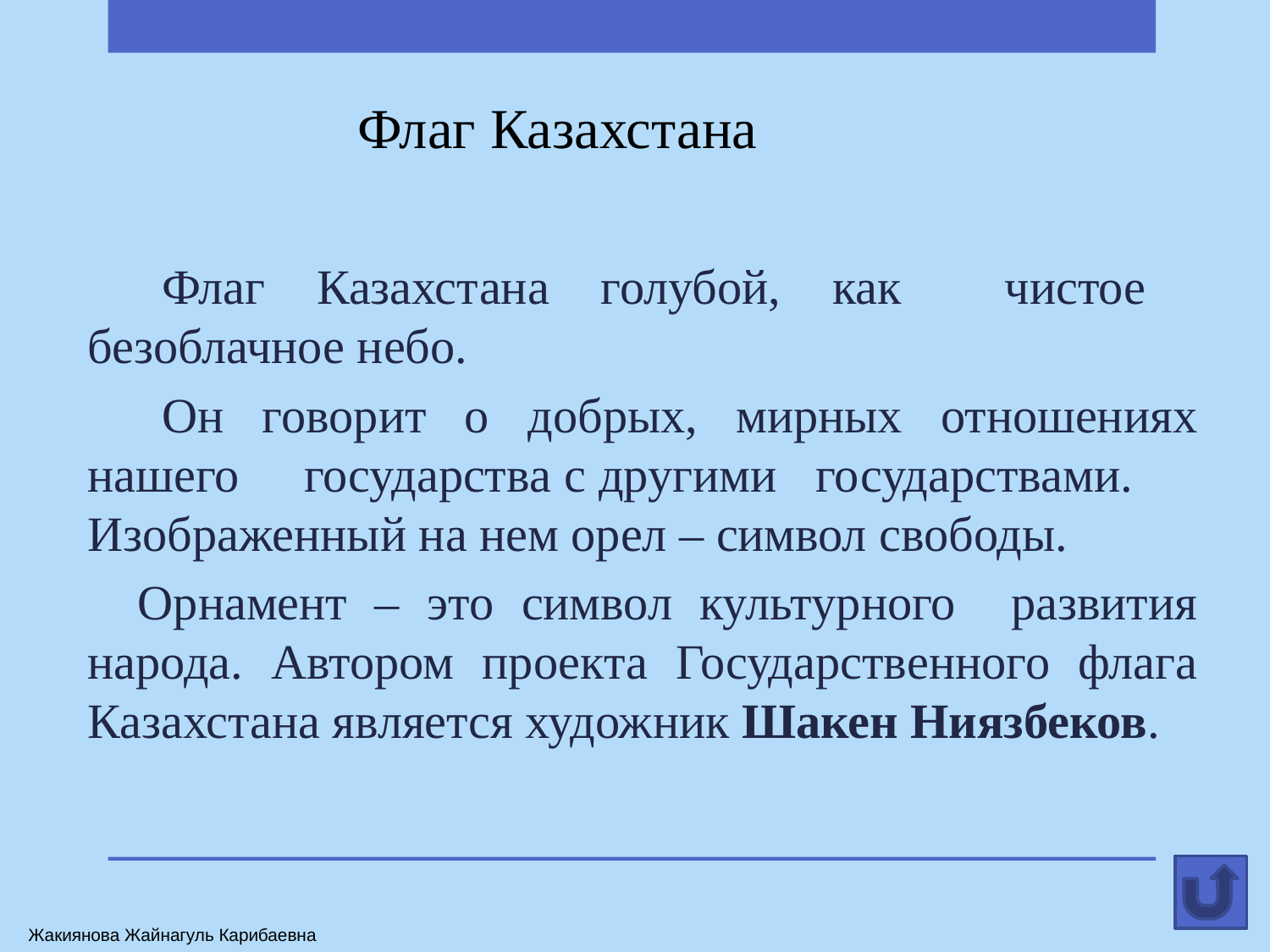

# Флаг Казахстана
Флаг Казахстана голубой, как  чистое  безоблачное небо.
Он говорит о добрых, мирных отношениях нашего     государства с другими   государствами.      Изображенный на нем орел – символ свободы.
Орнамент – это символ культурного  развития народа. Автором проекта Государственного флага Казахстана является художник Шакен Ниязбеков.

Жакиянова Жайнагуль Карибаевна